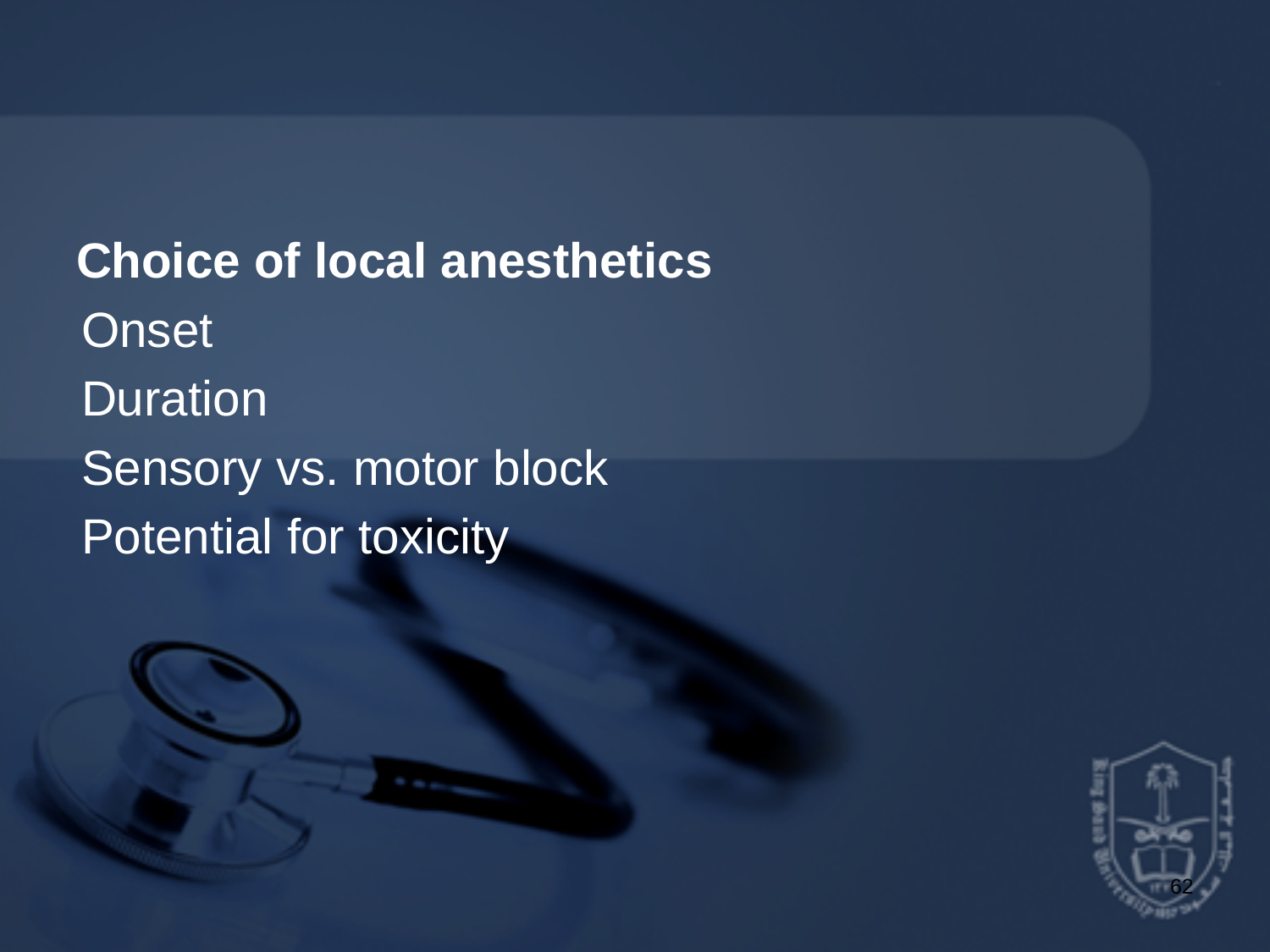

#
Choice of local anesthetics
Onset
Duration
Sensory vs. motor block
Potential for toxicity

62